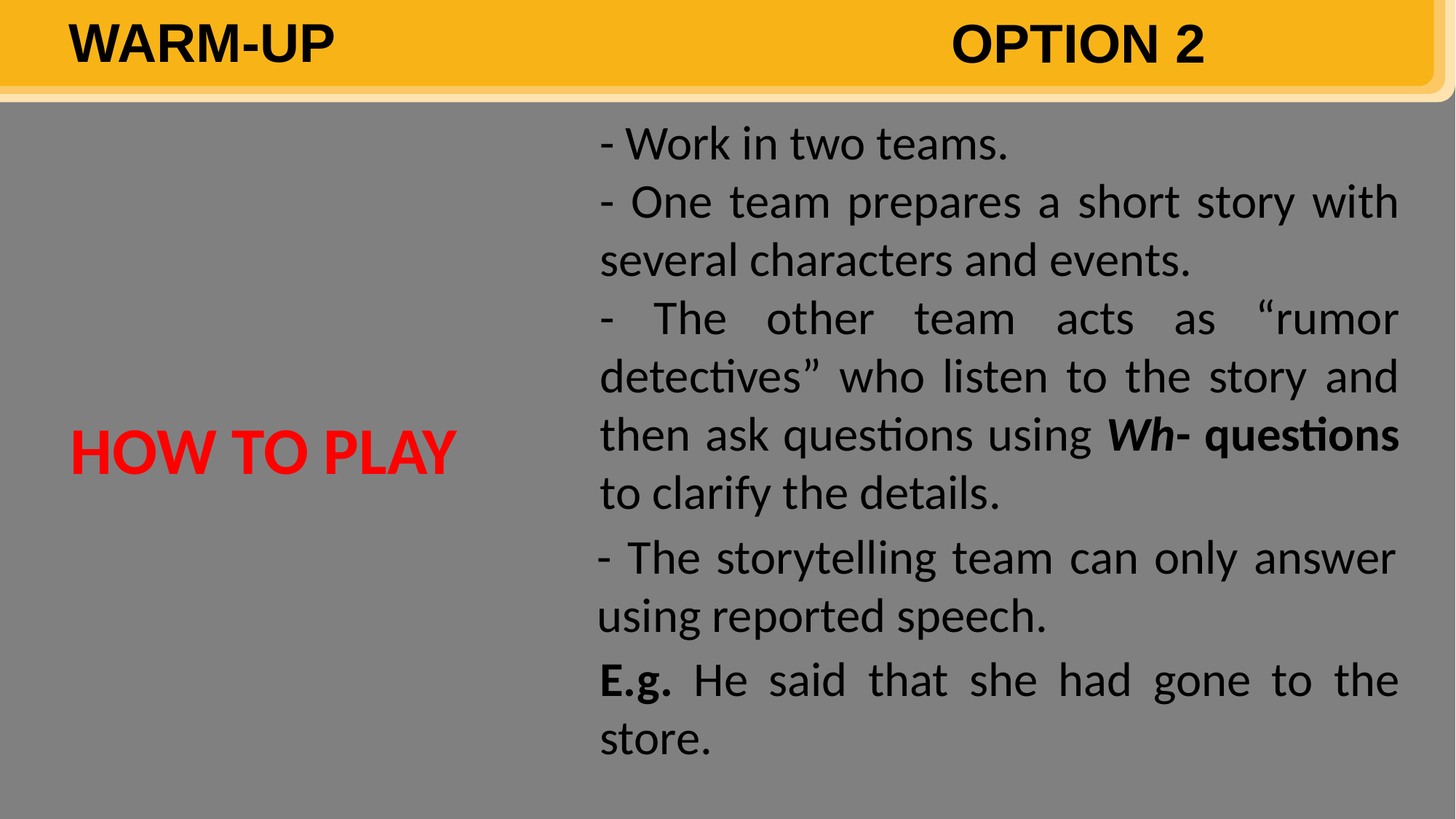

WARM-UP
OPTION 2
- Work in two teams.
- One team prepares a short story with several characters and events.

- The other team acts as “rumor detectives” who listen to the story and then ask questions using Wh- questions to clarify the details.
HOW TO PLAY
- The storytelling team can only answer using reported speech.
E.g. He said that she had gone to the store.